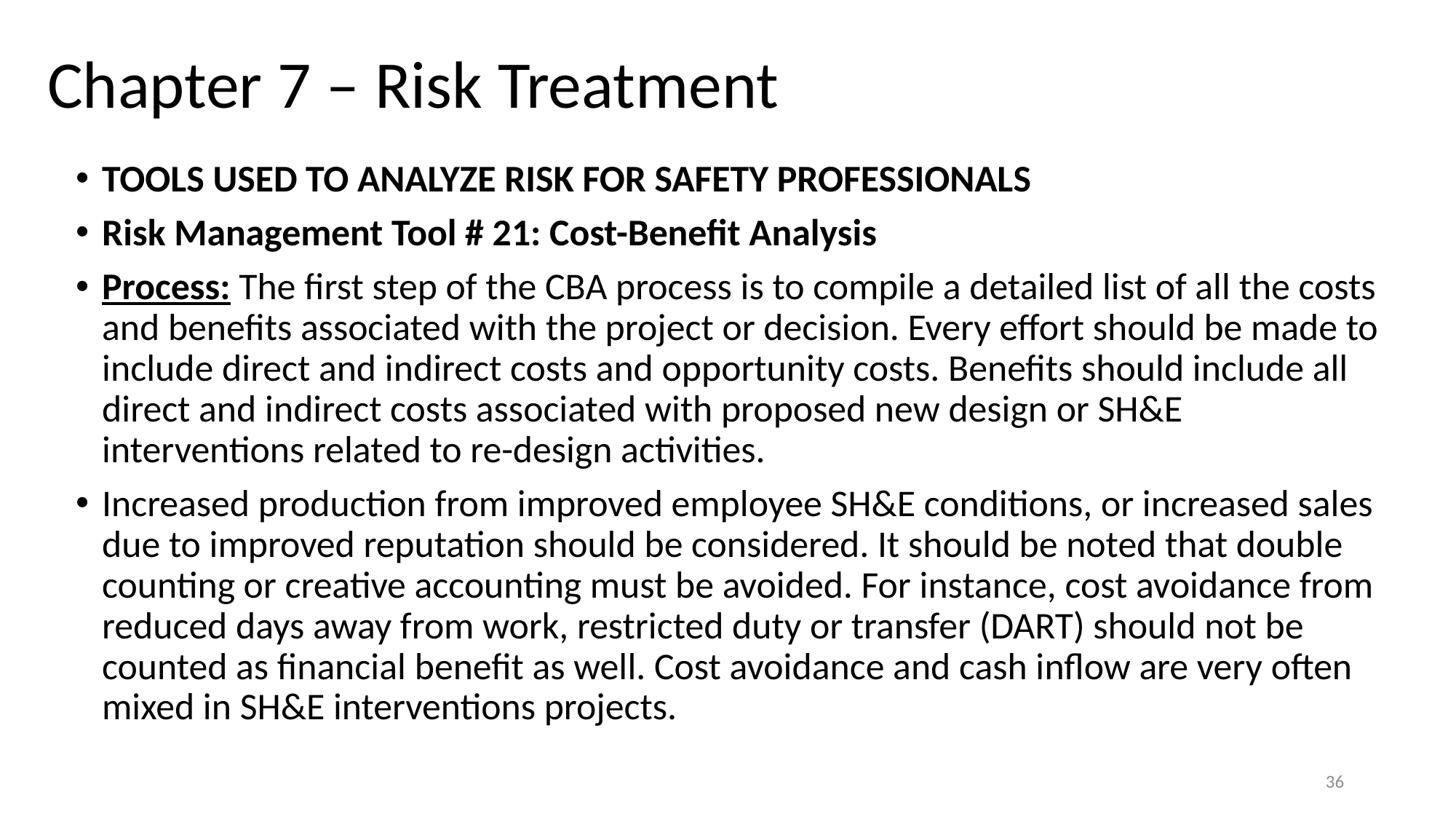

# Chapter 7 – Risk Treatment
TOOLS USED TO ANALYZE RISK FOR SAFETY PROFESSIONALS
Risk Management Tool # 21: Cost-Benefit Analysis
Process: The first step of the CBA process is to compile a detailed list of all the costs and benefits associated with the project or decision. Every effort should be made to include direct and indirect costs and opportunity costs. Benefits should include all direct and indirect costs associated with proposed new design or SH&E interventions related to re-design activities.
Increased production from improved employee SH&E conditions, or increased sales due to improved reputation should be considered. It should be noted that double counting or creative accounting must be avoided. For instance, cost avoidance from reduced days away from work, restricted duty or transfer (DART) should not be counted as financial benefit as well. Cost avoidance and cash inflow are very often mixed in SH&E interventions projects.
36